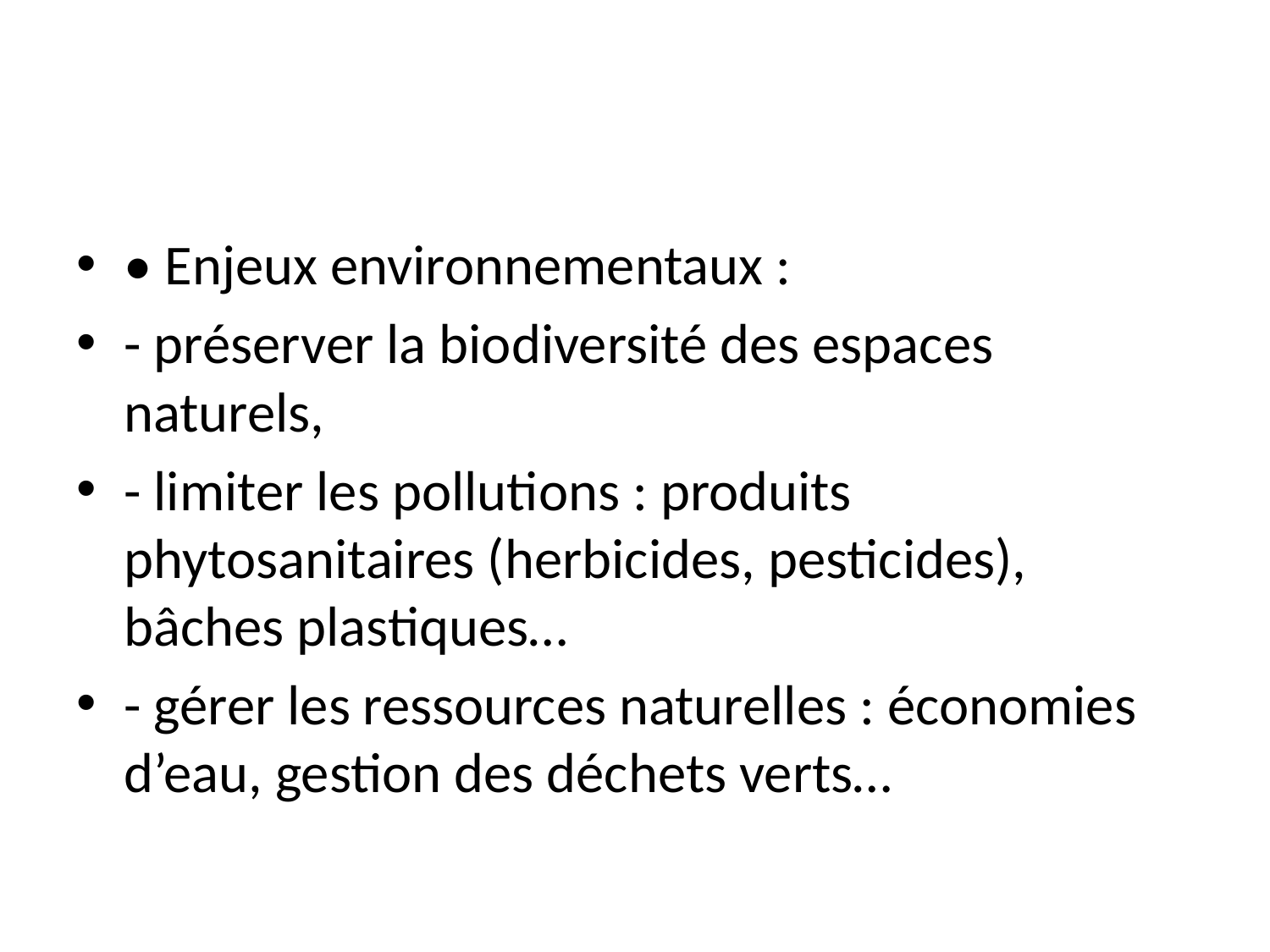

#
• Enjeux environnementaux :
- préserver la biodiversité des espaces naturels,
- limiter les pollutions : produits phytosanitaires (herbicides, pesticides), bâches plastiques…
- gérer les ressources naturelles : économies d’eau, gestion des déchets verts…